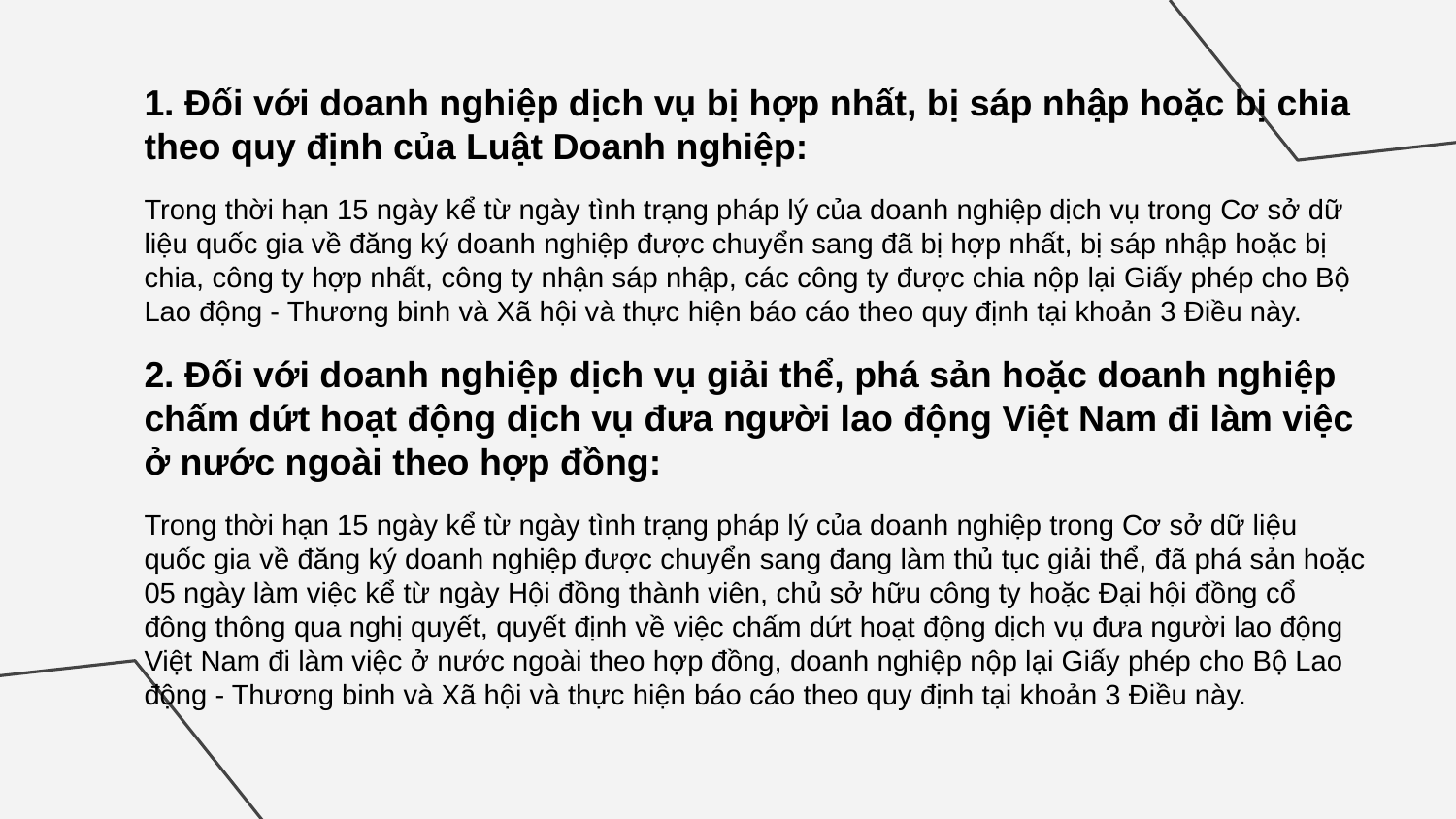

1. Đối với doanh nghiệp dịch vụ bị hợp nhất, bị sáp nhập hoặc bị chia theo quy định của Luật Doanh nghiệp:
Trong thời hạn 15 ngày kể từ ngày tình trạng pháp lý của doanh nghiệp dịch vụ trong Cơ sở dữ liệu quốc gia về đăng ký doanh nghiệp được chuyển sang đã bị hợp nhất, bị sáp nhập hoặc bị chia, công ty hợp nhất, công ty nhận sáp nhập, các công ty được chia nộp lại Giấy phép cho Bộ Lao động - Thương binh và Xã hội và thực hiện báo cáo theo quy định tại khoản 3 Điều này.
2. Đối với doanh nghiệp dịch vụ giải thể, phá sản hoặc doanh nghiệp chấm dứt hoạt động dịch vụ đưa người lao động Việt Nam đi làm việc ở nước ngoài theo hợp đồng:
Trong thời hạn 15 ngày kể từ ngày tình trạng pháp lý của doanh nghiệp trong Cơ sở dữ liệu quốc gia về đăng ký doanh nghiệp được chuyển sang đang làm thủ tục giải thể, đã phá sản hoặc 05 ngày làm việc kể từ ngày Hội đồng thành viên, chủ sở hữu công ty hoặc Đại hội đồng cổ đông thông qua nghị quyết, quyết định về việc chấm dứt hoạt động dịch vụ đưa người lao động Việt Nam đi làm việc ở nước ngoài theo hợp đồng, doanh nghiệp nộp lại Giấy phép cho Bộ Lao động - Thương binh và Xã hội và thực hiện báo cáo theo quy định tại khoản 3 Điều này.